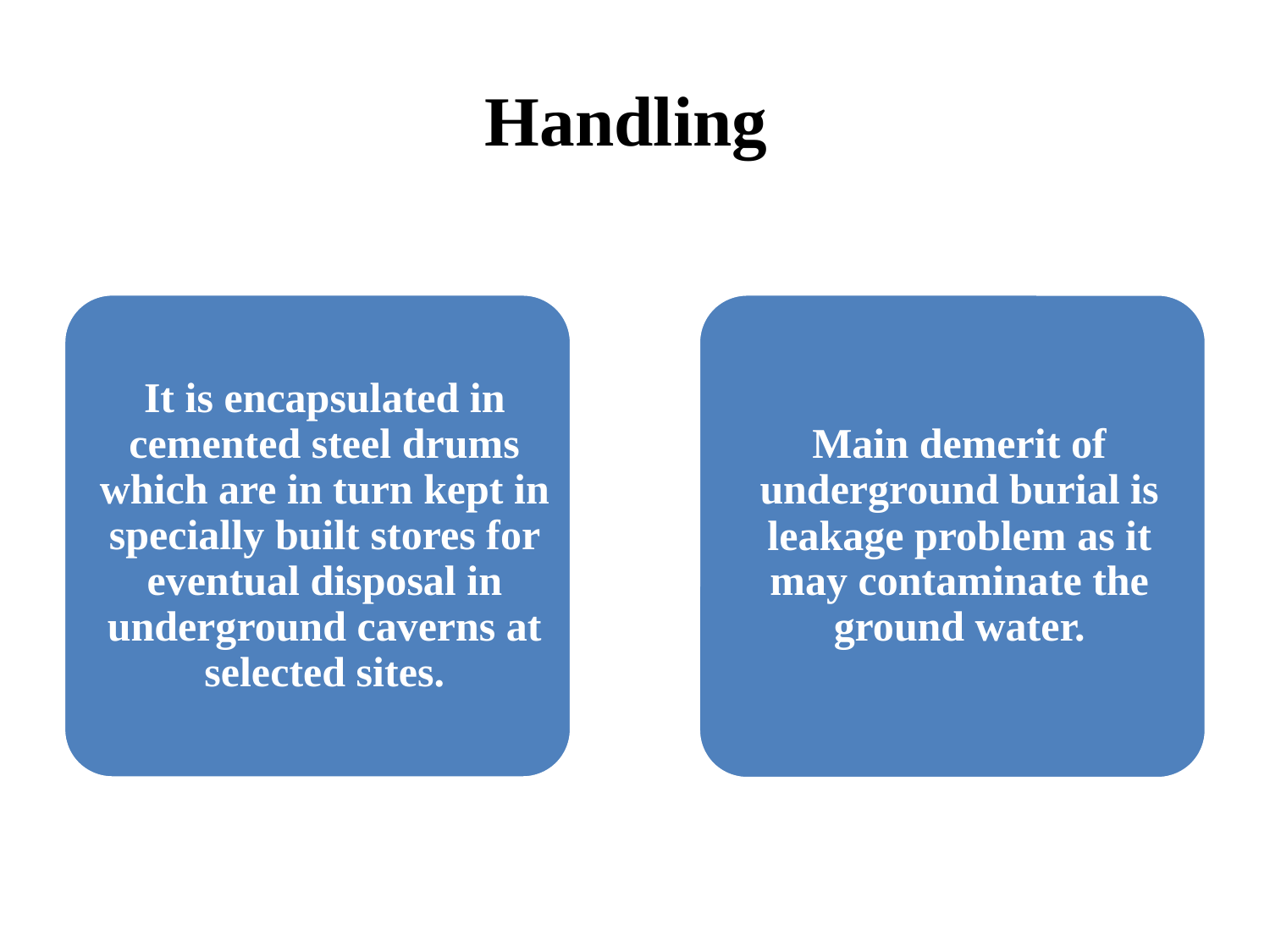

# Handling
It is encapsulated in cemented steel drums which are in turn kept in specially built stores for eventual disposal in underground caverns at selected sites.
Main demerit of underground burial is leakage problem as it may contaminate the ground water.